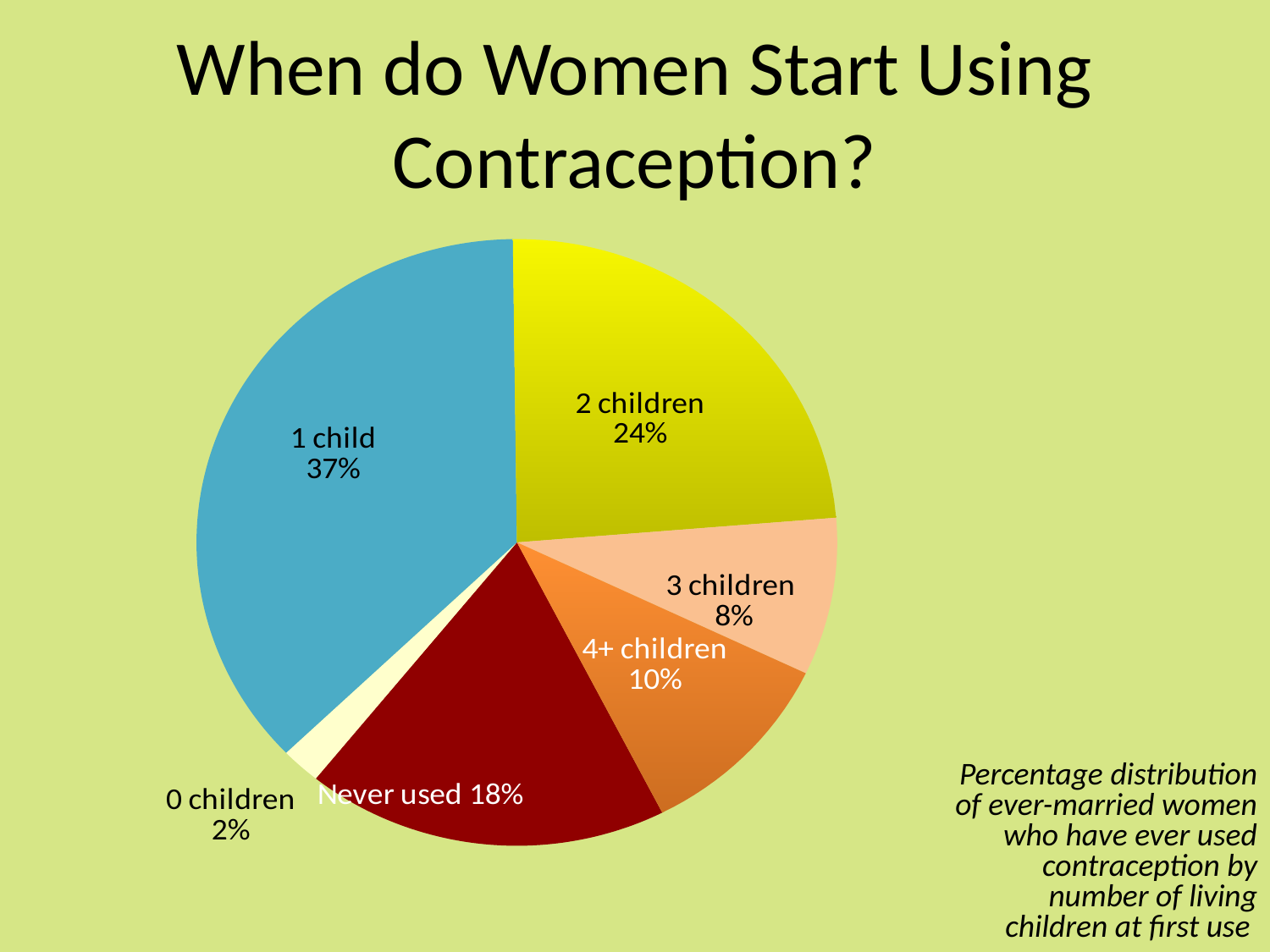

# When do Women Start Using Contraception?

### Chart

| Category |  |
|---|---|
| never used | 18.3 |
| 0 | 2.0 |
| 1 | 37.0 |
| 2 | 23.9 |
| 3 | 8.4 |
| 4+ | 10.4 |
Percentage distribution of ever-married women who have ever used contraception by number of living children at first use